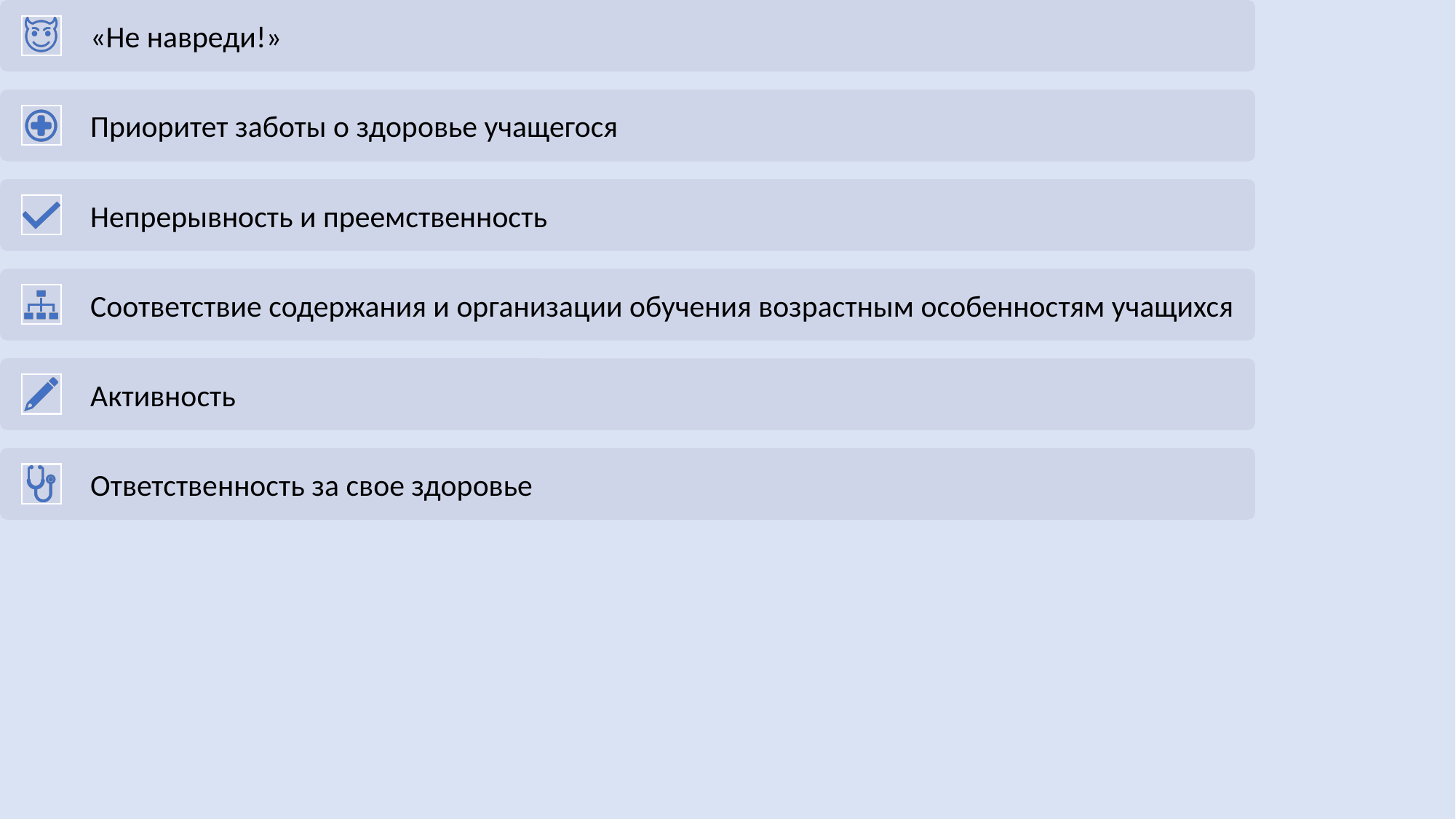

# Принципы здоровьесбережения
«Не навреди!»
Приоритет заботы о здоровье учащегося
Непрерывность и преемственность
Соответствие содержания и организации обучения возрастным особенностям учащихся
Активность
Ответственность за свое здоровье